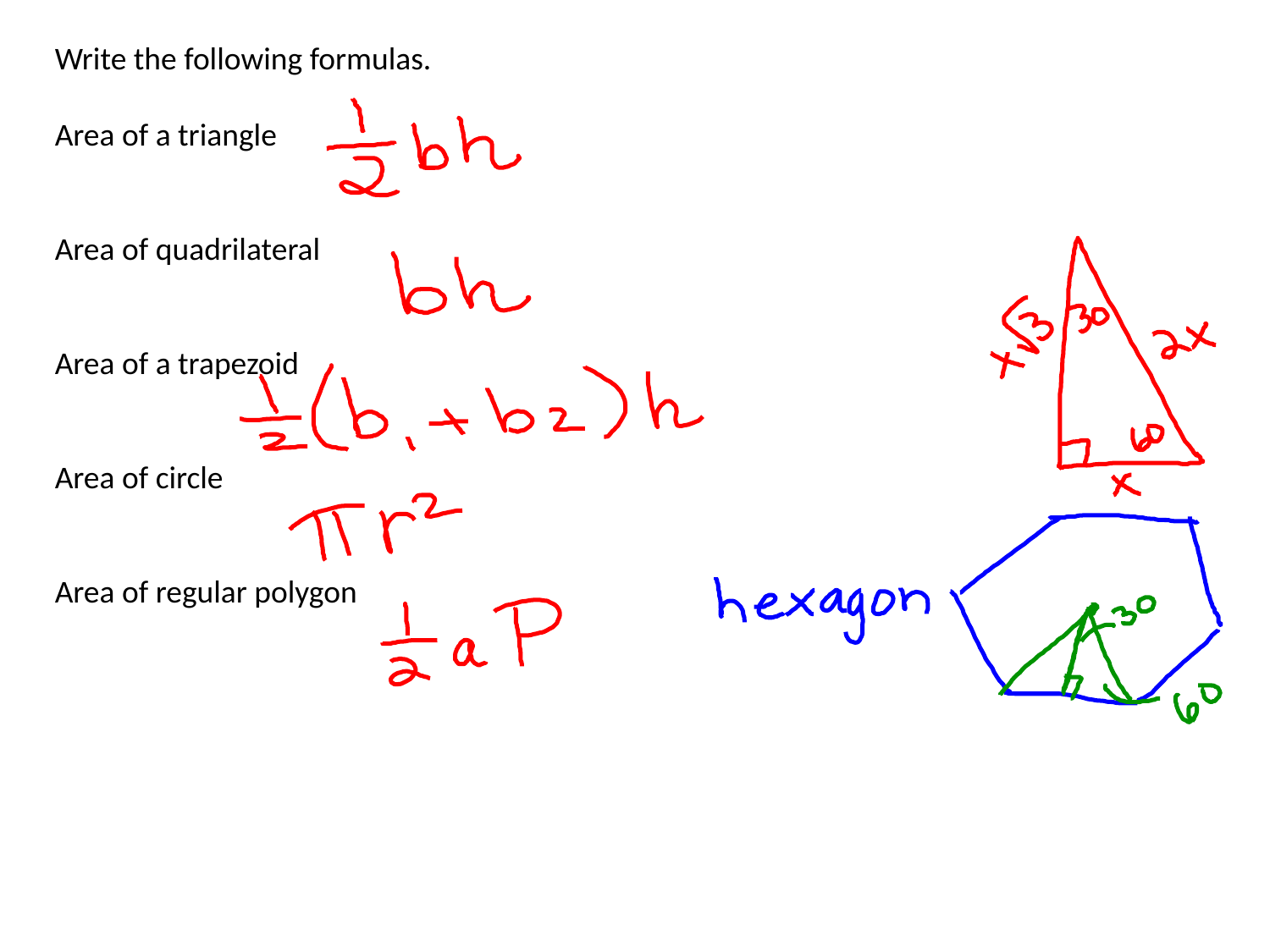

Write the following formulas.
Area of a triangle

Area of quadrilateral

Area of a trapezoid

Area of circle

Area of regular polygon